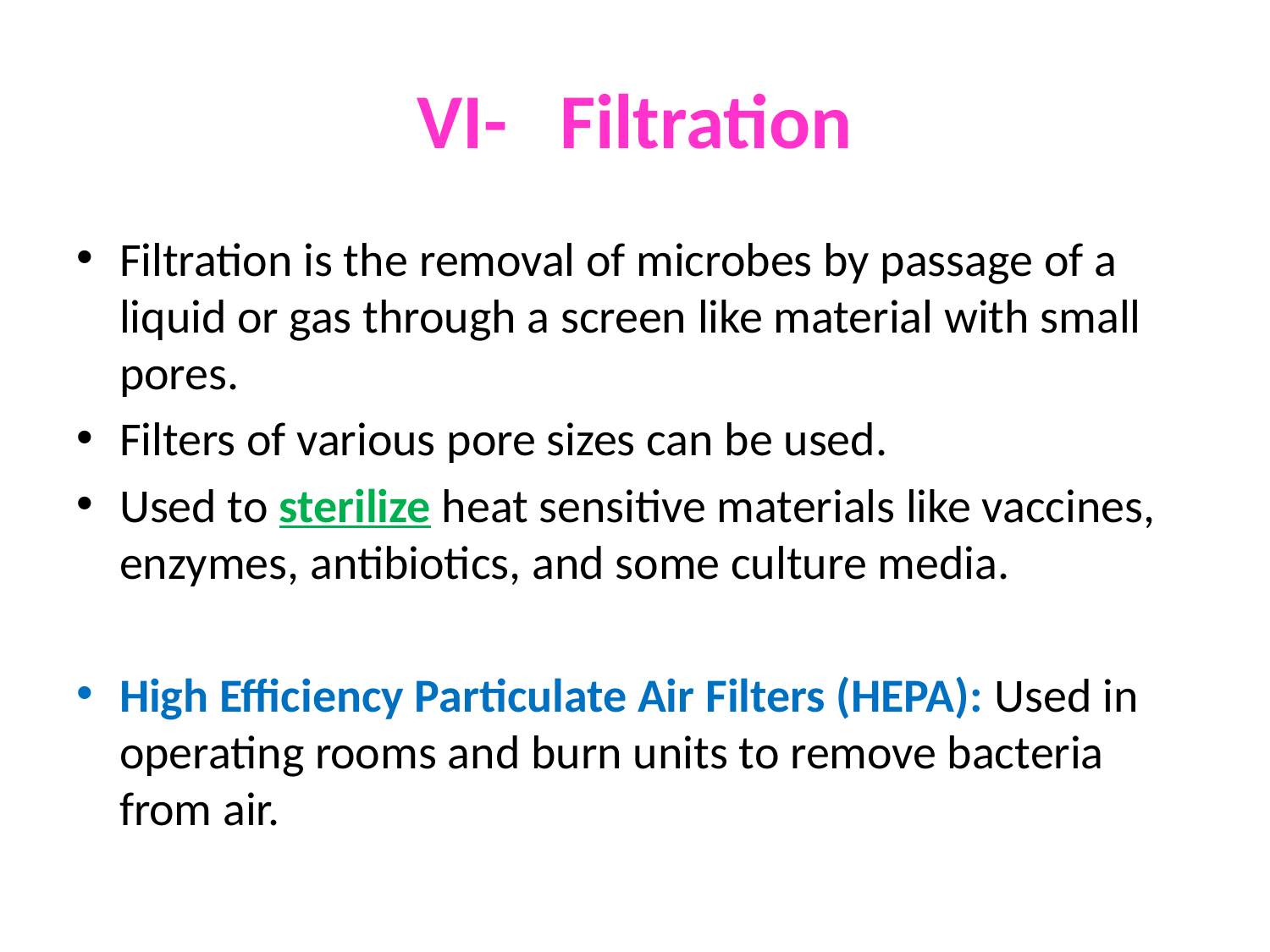

# VI-   Filtration
Filtration is the removal of microbes by passage of a liquid or gas through a screen like material with small pores.
Filters of various pore sizes can be used.
Used to sterilize heat sensitive materials like vaccines, enzymes, antibiotics, and some culture media.

High Efficiency Particulate Air Filters (HEPA): Used in operating rooms and burn units to remove bacteria from air.